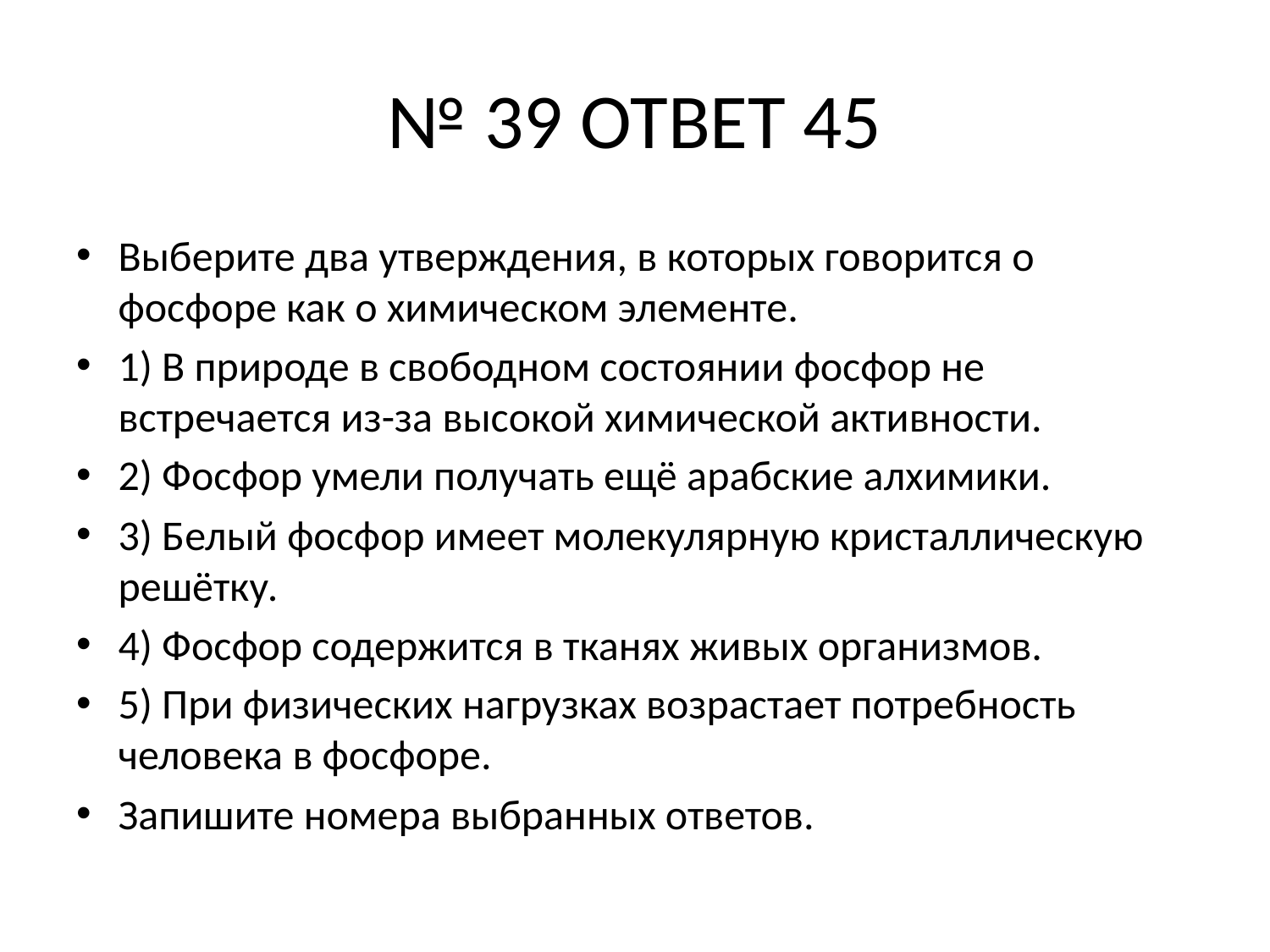

# № 39 ОТВЕТ 45
Выберите два утверждения, в которых говорится о фосфоре как о химическом элементе.
1) В природе в свободном состоянии фосфор не встречается из-за высокой химической активности.
2) Фосфор умели получать ещё арабские алхимики.
3) Белый фосфор имеет молекулярную кристаллическую решётку.
4) Фосфор содержится в тканях живых организмов.
5) При физических нагрузках возрастает потребность человека в фосфоре.
Запишите номера выбранных ответов.